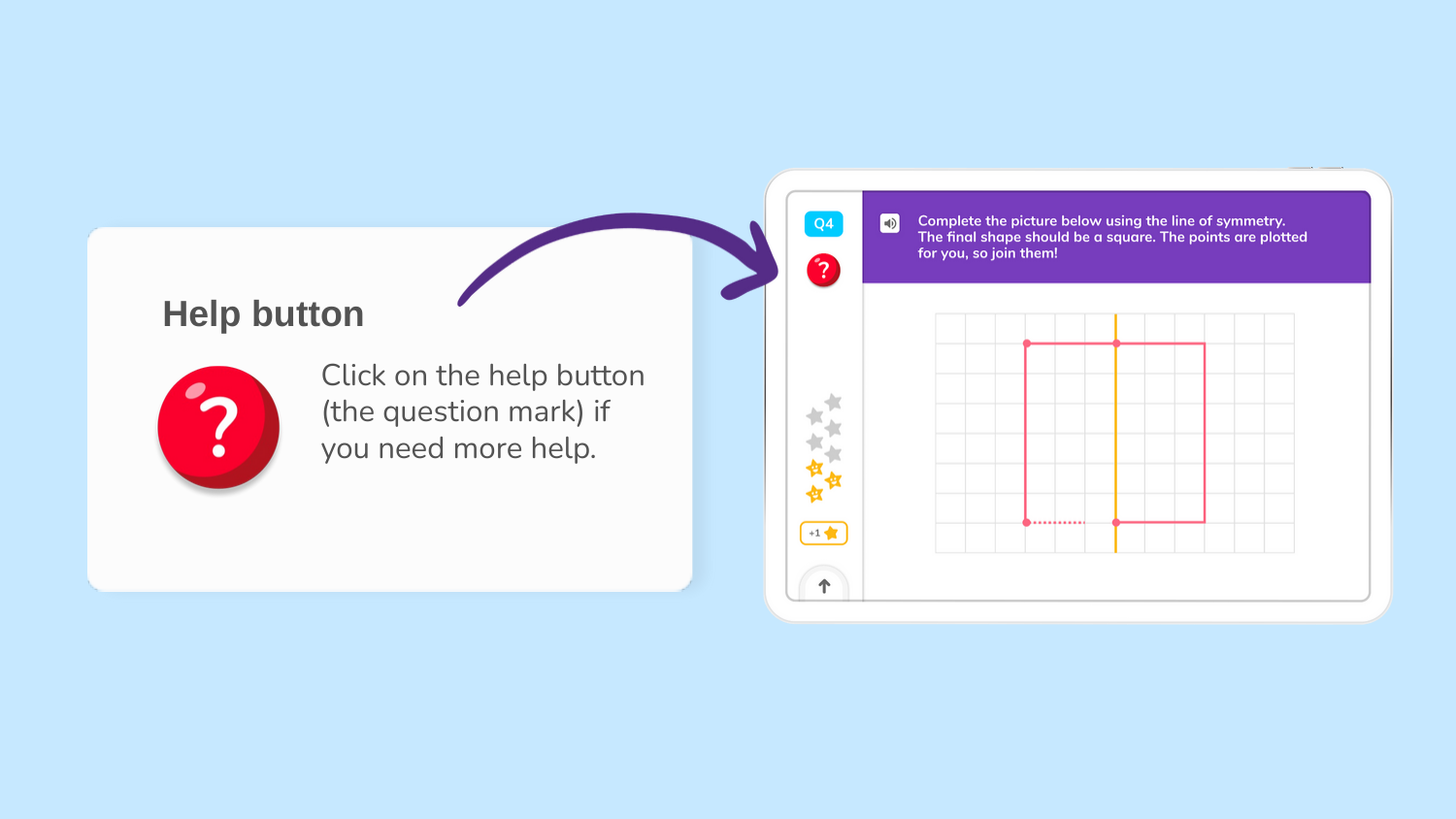

Help button
Click on the help button (the question mark) if you need more help.